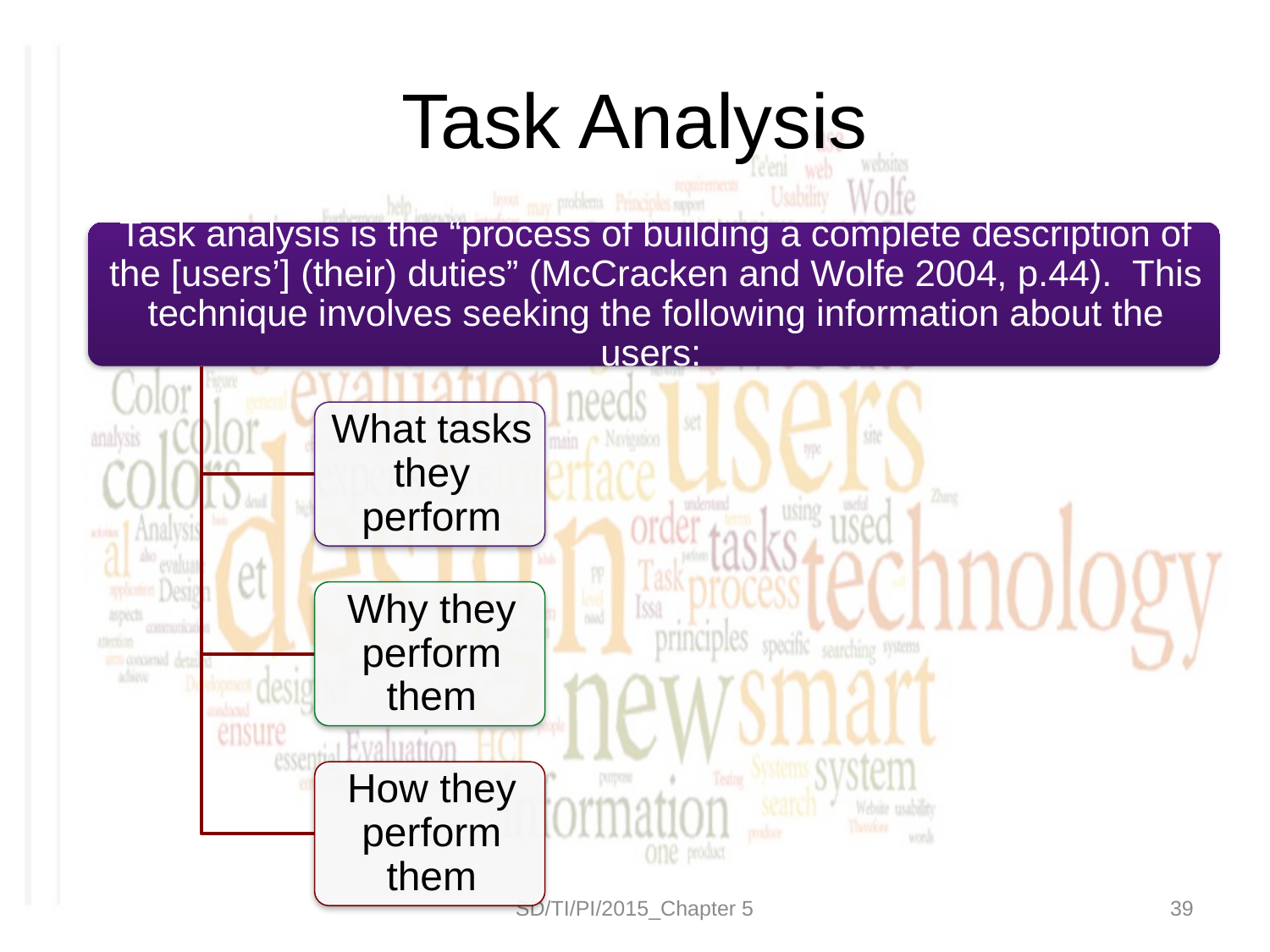

# Task Analysis
Task analysis is the “process of building a complete description of the [users’] (their) duties” (McCracken and Wolfe 2004, p.44).  This technique involves seeking the following information about the users:
What tasks they perform
Why they perform them
How they perform them
SD/TI/PI/2015_Chapter 5
39